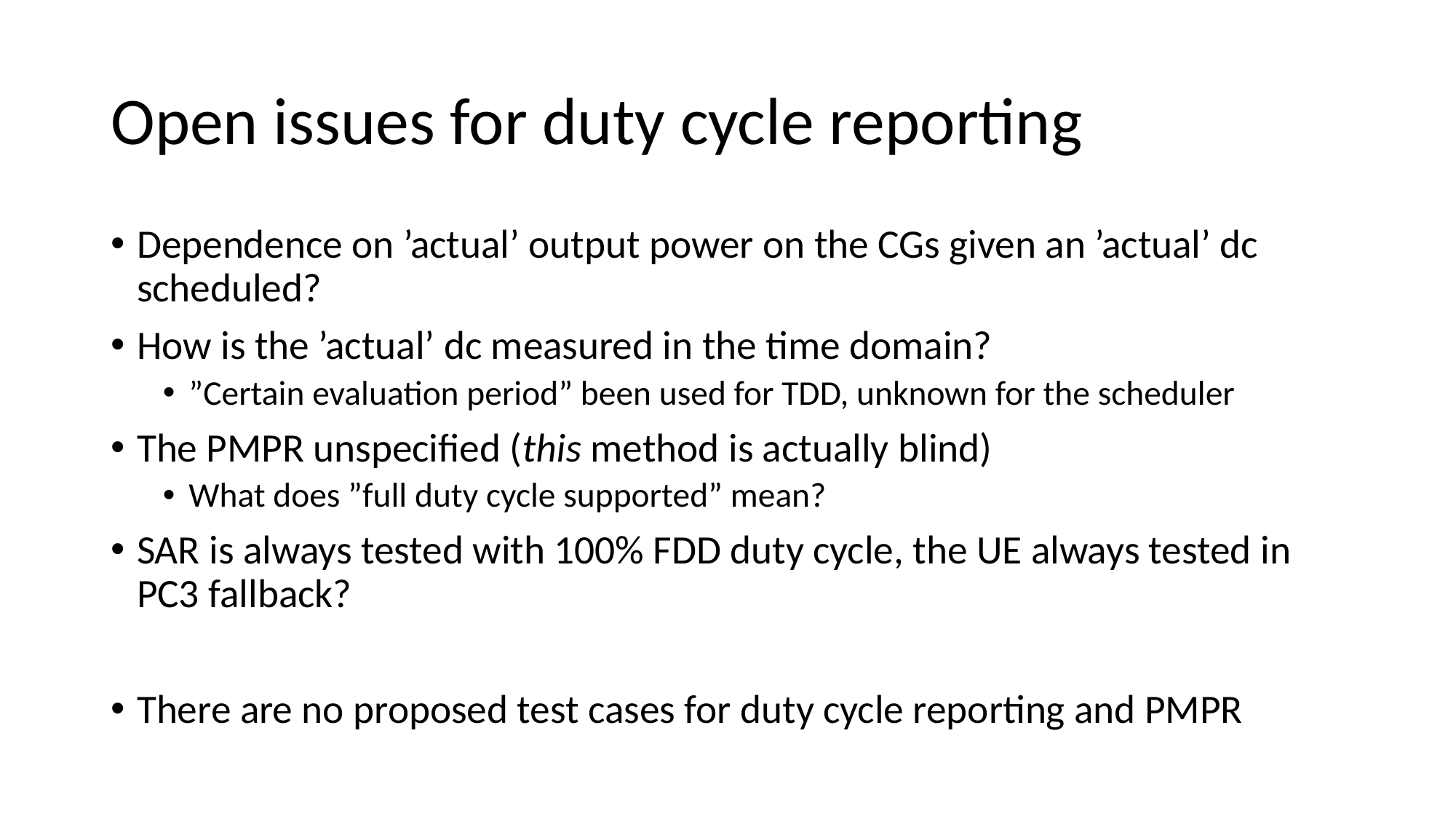

# Open issues for duty cycle reporting
Dependence on ’actual’ output power on the CGs given an ’actual’ dc scheduled?
How is the ’actual’ dc measured in the time domain?
”Certain evaluation period” been used for TDD, unknown for the scheduler
The PMPR unspecified (this method is actually blind)
What does ”full duty cycle supported” mean?
SAR is always tested with 100% FDD duty cycle, the UE always tested in PC3 fallback?

There are no proposed test cases for duty cycle reporting and PMPR